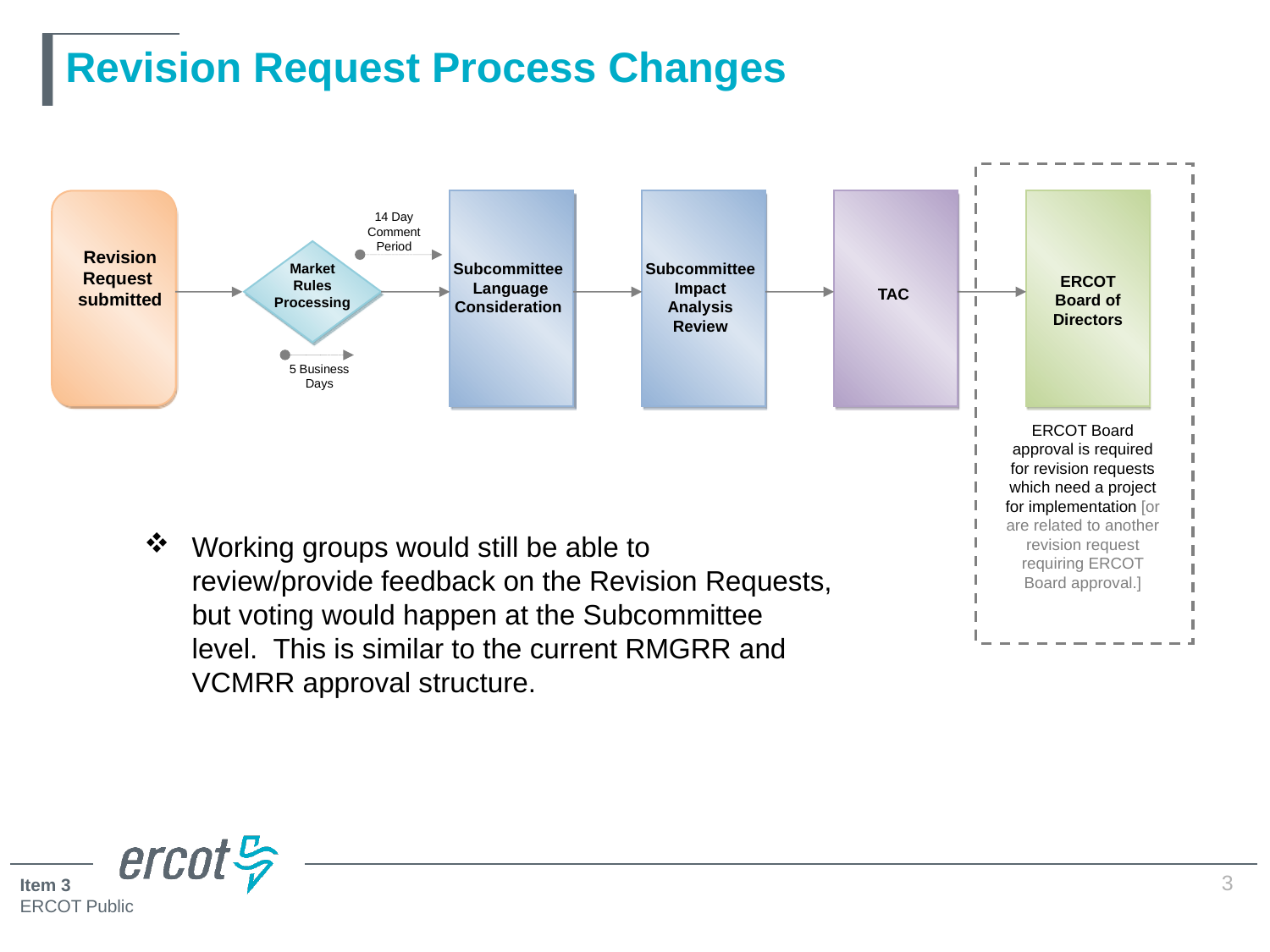

14 Day Comment Period
Revision Request
submitted

Market Rules Processing
Subcommittee
 Language Consideration
Subcommittee
Impact Analysis Review

ERCOT Board of Directors
TAC

5 Business Days

ERCOT Board approval is required for revision requests which need a project for implementation [or are related to another revision request requiring ERCOT Board approval.]
# Revision Request Process Changes
Working groups would still be able to review/provide feedback on the Revision Requests, but voting would happen at the Subcommittee level.  This is similar to the current RMGRR and VCMRR approval structure.
3